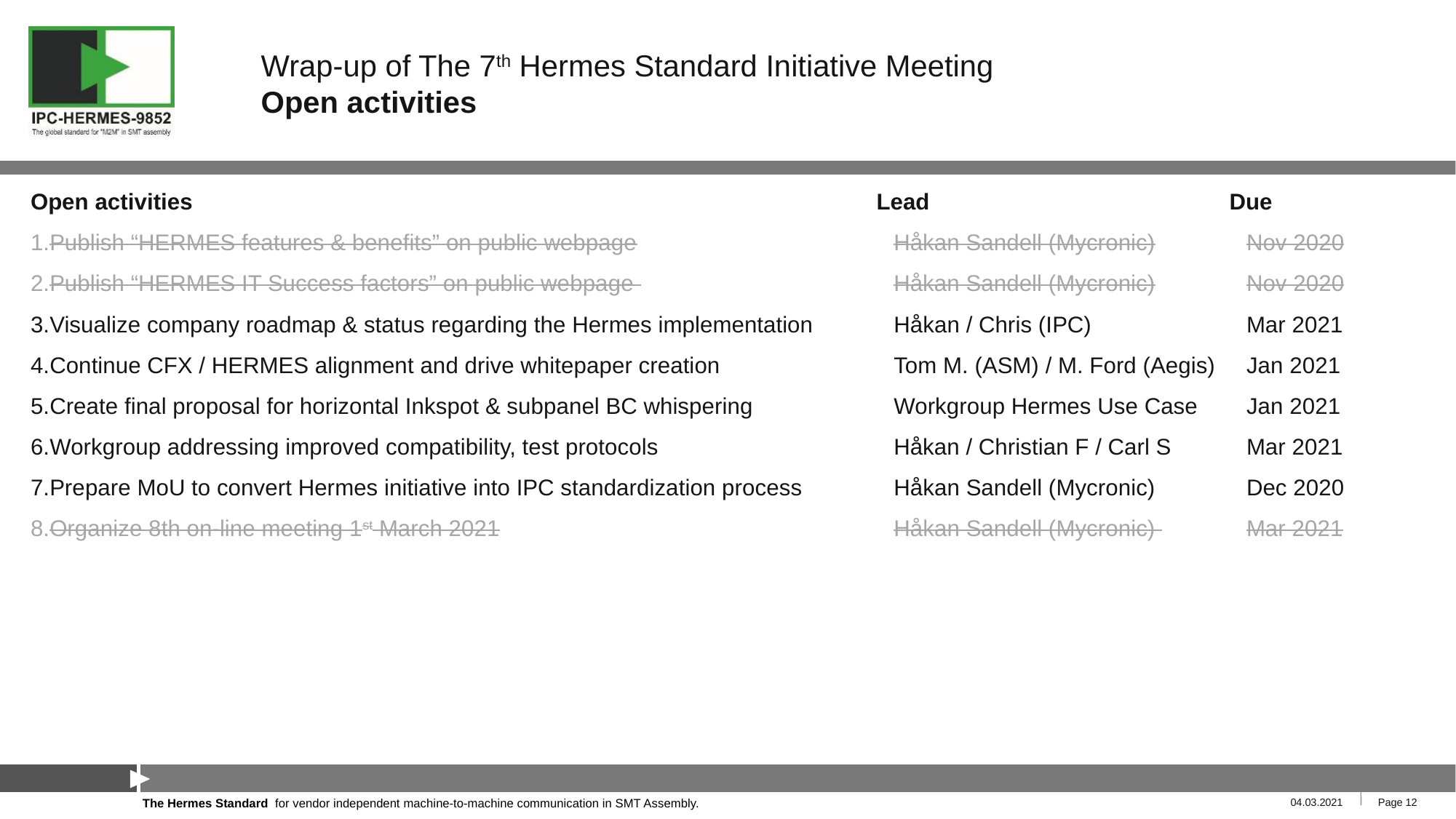

# Wrap-up of The 7th Hermes Standard Initiative Meeting Open activities
Open activities	Lead	Due
Publish “HERMES features & benefits” on public webpage	Håkan Sandell (Mycronic)	Nov 2020
Publish “HERMES IT Success factors” on public webpage 	Håkan Sandell (Mycronic)	Nov 2020
Visualize company roadmap & status regarding the Hermes implementation 	Håkan / Chris (IPC)	Mar 2021
Continue CFX / HERMES alignment and drive whitepaper creation	Tom M. (ASM) / M. Ford (Aegis)	Jan 2021
Create final proposal for horizontal Inkspot & subpanel BC whispering	Workgroup Hermes Use Case	Jan 2021
Workgroup addressing improved compatibility, test protocols	Håkan / Christian F / Carl S	Mar 2021
Prepare MoU to convert Hermes initiative into IPC standardization process 	Håkan Sandell (Mycronic)	Dec 2020
Organize 8th on-line meeting 1st March 2021	Håkan Sandell (Mycronic) 	Mar 2021

04.03.2021
Page 12